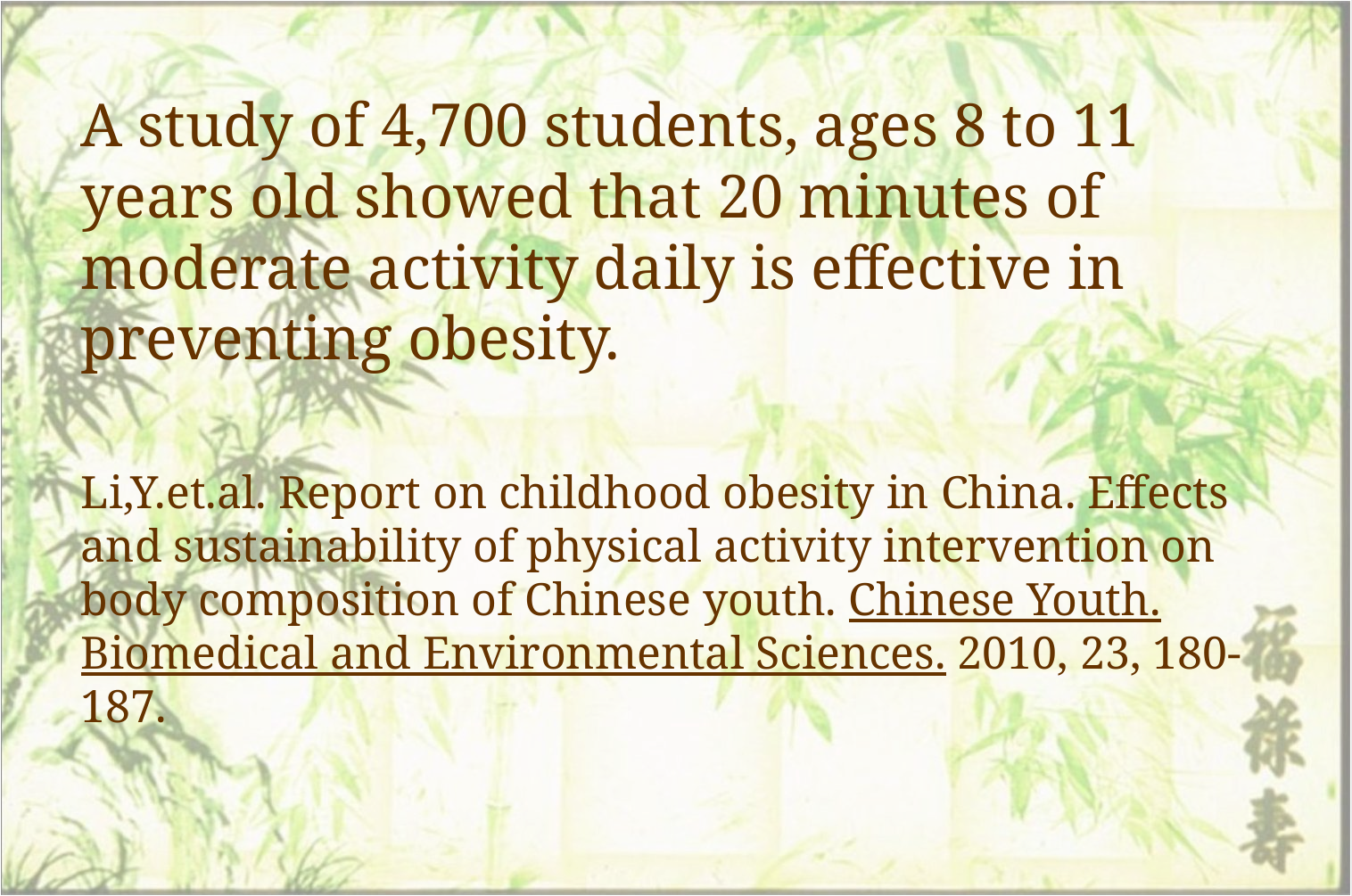

A study of 4,700 students, ages 8 to 11 years old showed that 20 minutes of moderate activity daily is effective in preventing obesity.

Li,Y.et.al. Report on childhood obesity in China. Effects and sustainability of physical activity intervention on body composition of Chinese youth. Chinese Youth. Biomedical and Environmental Sciences. 2010, 23, 180-187.